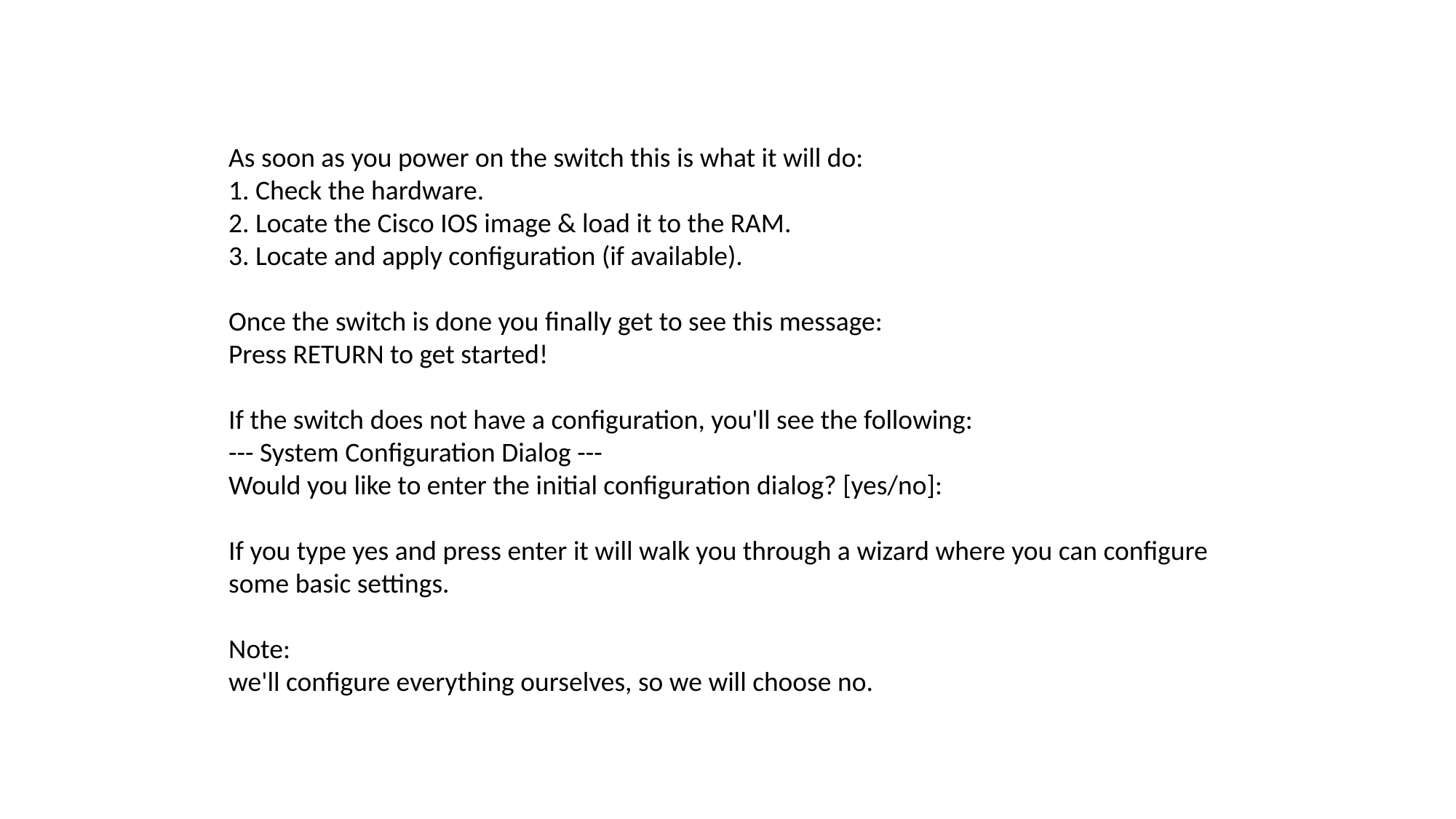

As soon as you power on the switch this is what it will do:
1. Check the hardware.
2. Locate the Cisco IOS image & load it to the RAM.
3. Locate and apply configuration (if available).

Once the switch is done you finally get to see this message:
Press RETURN to get started!

If the switch does not have a configuration, you'll see the following:
--- System Configuration Dialog ---
Would you like to enter the initial configuration dialog? [yes/no]:

If you type yes and press enter it will walk you through a wizard where you can configure
some basic settings.

Note:
we'll configure everything ourselves, so we will choose no.